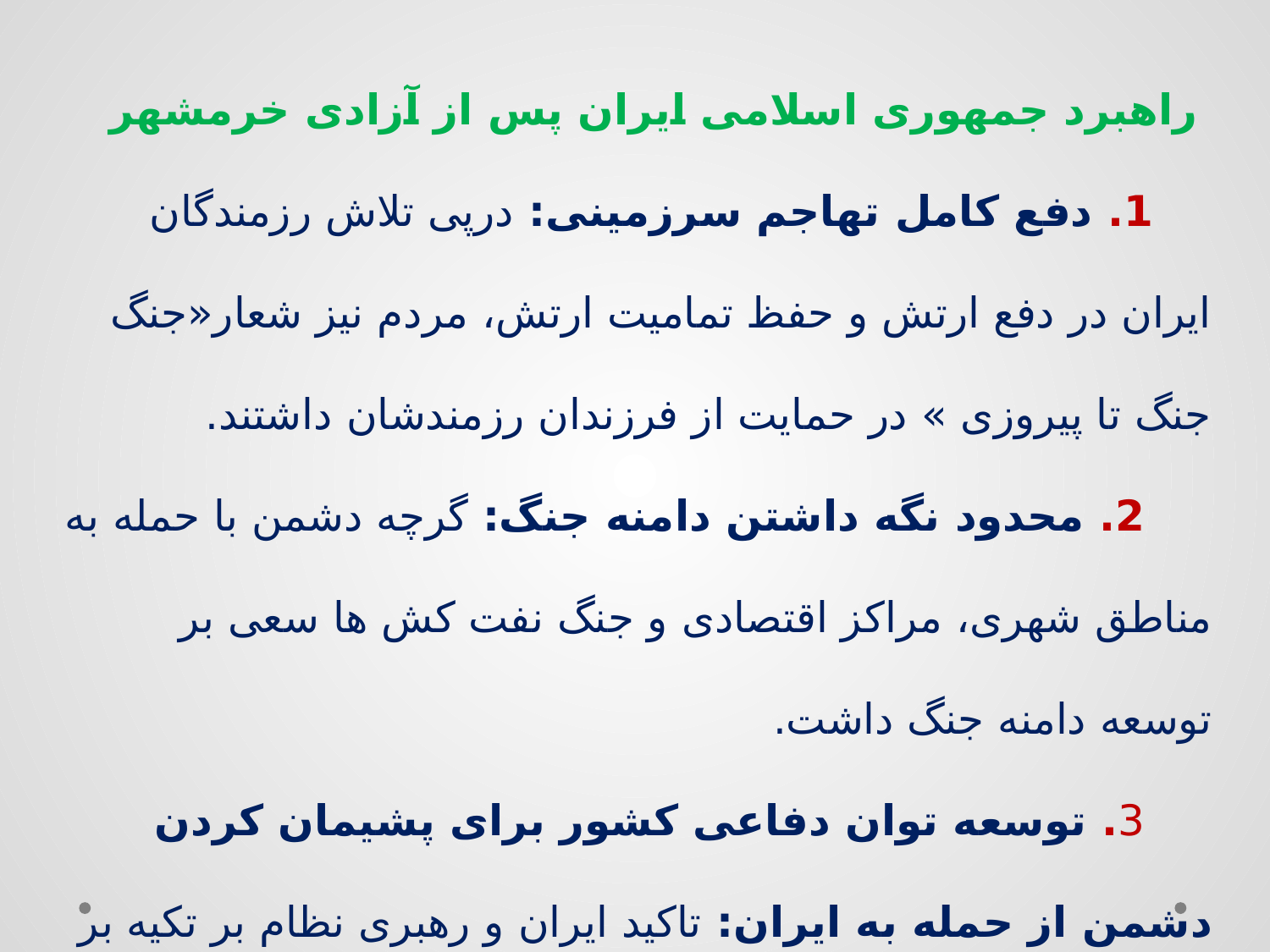

راهبرد جمهوری اسلامی ایران پس از آزادی خرمشهر
    1. دفع کامل تهاجم سرزمینی: درپی تلاش رزمندگان ایران در دفع ارتش و حفظ تمامیت ارتش، مردم نیز شعار«جنگ جنگ تا پیروزی » در حمایت از فرزندان رزمندشان داشتند.
     2. محدود نگه داشتن دامنه جنگ: گرچه دشمن با حمله به مناطق شهری، مراکز اقتصادی و جنگ نفت کش ها سعی بر توسعه دامنه جنگ داشت.
     3. توسعه توان دفاعی کشور برای پشیمان کردن دشمن از حمله به ایران: تاکید ایران و رهبری نظام بر تکیه بر توان و نیروهای خودی بود.